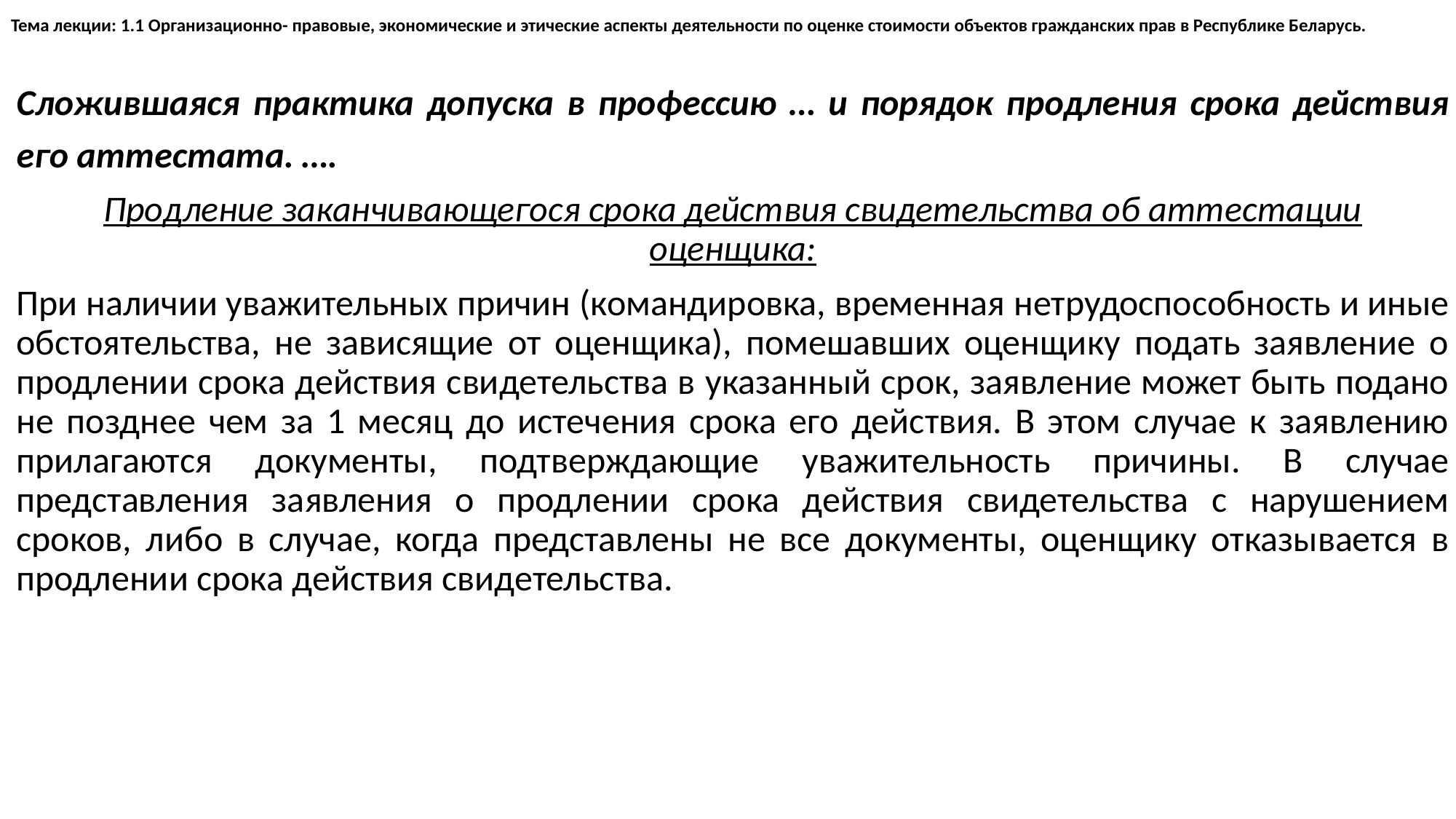

# Тема лекции: 1.1 Организационно- правовые, экономические и этические аспекты деятельности по оценке стоимости объектов гражданских прав в Республике Беларусь.
Сложившаяся практика допуска в профессию … и порядок продления срока действия его аттестата. ….
Продление заканчивающегося срока действия свидетельства об аттестации оценщика:
При наличии уважительных причин (командировка, временная нетрудоспособность и иные обстоятельства, не зависящие от оценщика), помешавших оценщику подать заявление о продлении срока действия свидетельства в указанный срок, заявление может быть подано не позднее чем за 1 месяц до истечения срока его действия. В этом случае к заявлению прилагаются документы, подтверждающие уважительность причины. В случае представления заявления о продлении срока действия свидетельства с нарушением сроков, либо в случае, когда представлены не все документы, оценщику отказывается в продлении срока действия свидетельства.